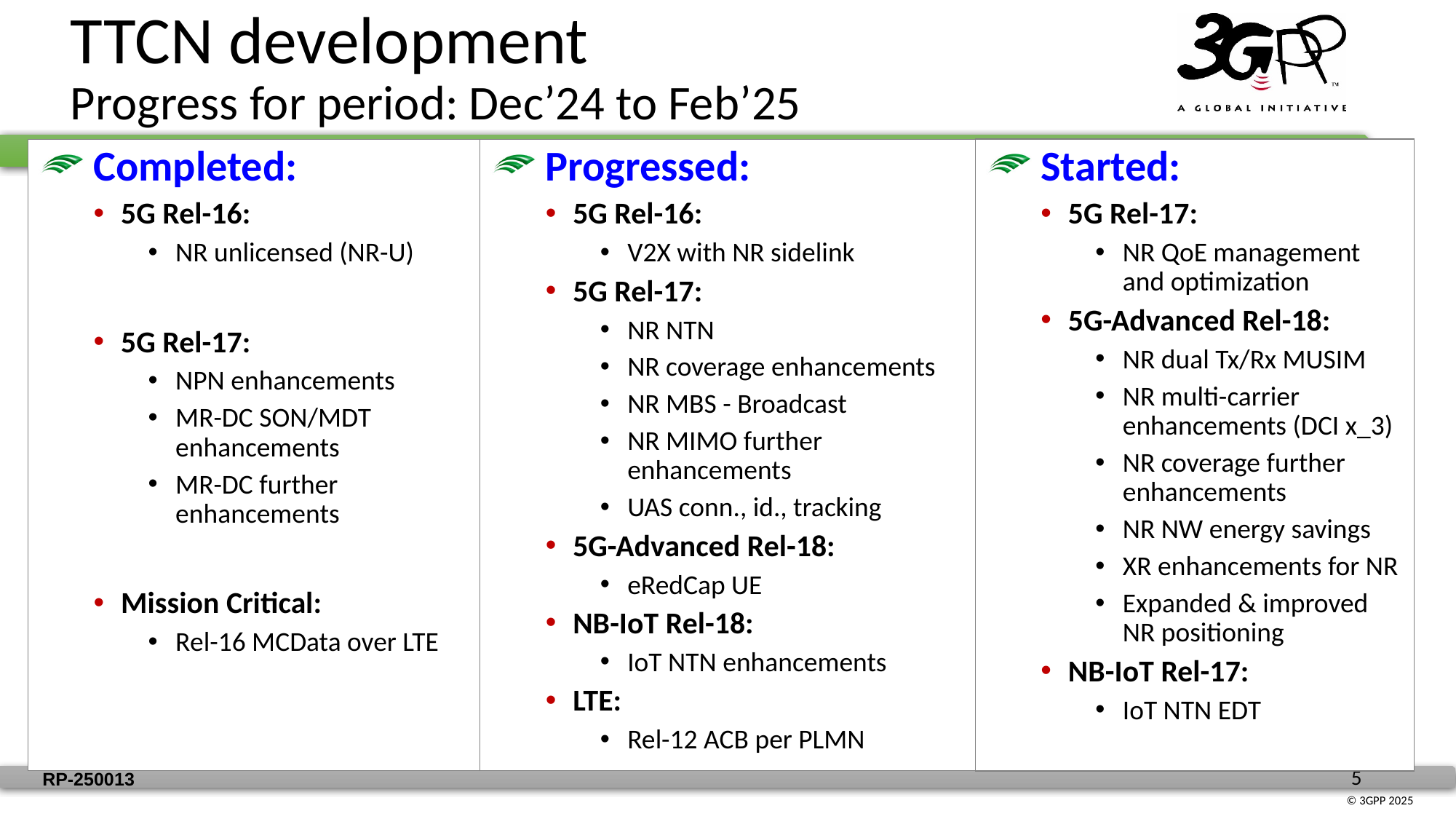

# TTCN development Progress for period: Dec’24 to Feb’25
 Completed:
5G Rel-16:
NR unlicensed (NR-U)

5G Rel-17:
NPN enhancements
MR-DC SON/MDT enhancements
MR-DC further enhancements

Mission Critical:
Rel-16 MCData over LTE

 Progressed:
5G Rel-16:
V2X with NR sidelink
5G Rel-17:
NR NTN
NR coverage enhancements
NR MBS - Broadcast
NR MIMO further enhancements
UAS conn., id., tracking
5G-Advanced Rel-18:
eRedCap UE
NB-IoT Rel-18:
IoT NTN enhancements
LTE:
Rel-12 ACB per PLMN

 Started:
5G Rel-17:
NR QoE management and optimization
5G-Advanced Rel-18:
NR dual Tx/Rx MUSIM
NR multi-carrier enhancements (DCI x_3)
NR coverage further enhancements
NR NW energy savings
XR enhancements for NR
Expanded & improved NR positioning
NB-IoT Rel-17:
IoT NTN EDT